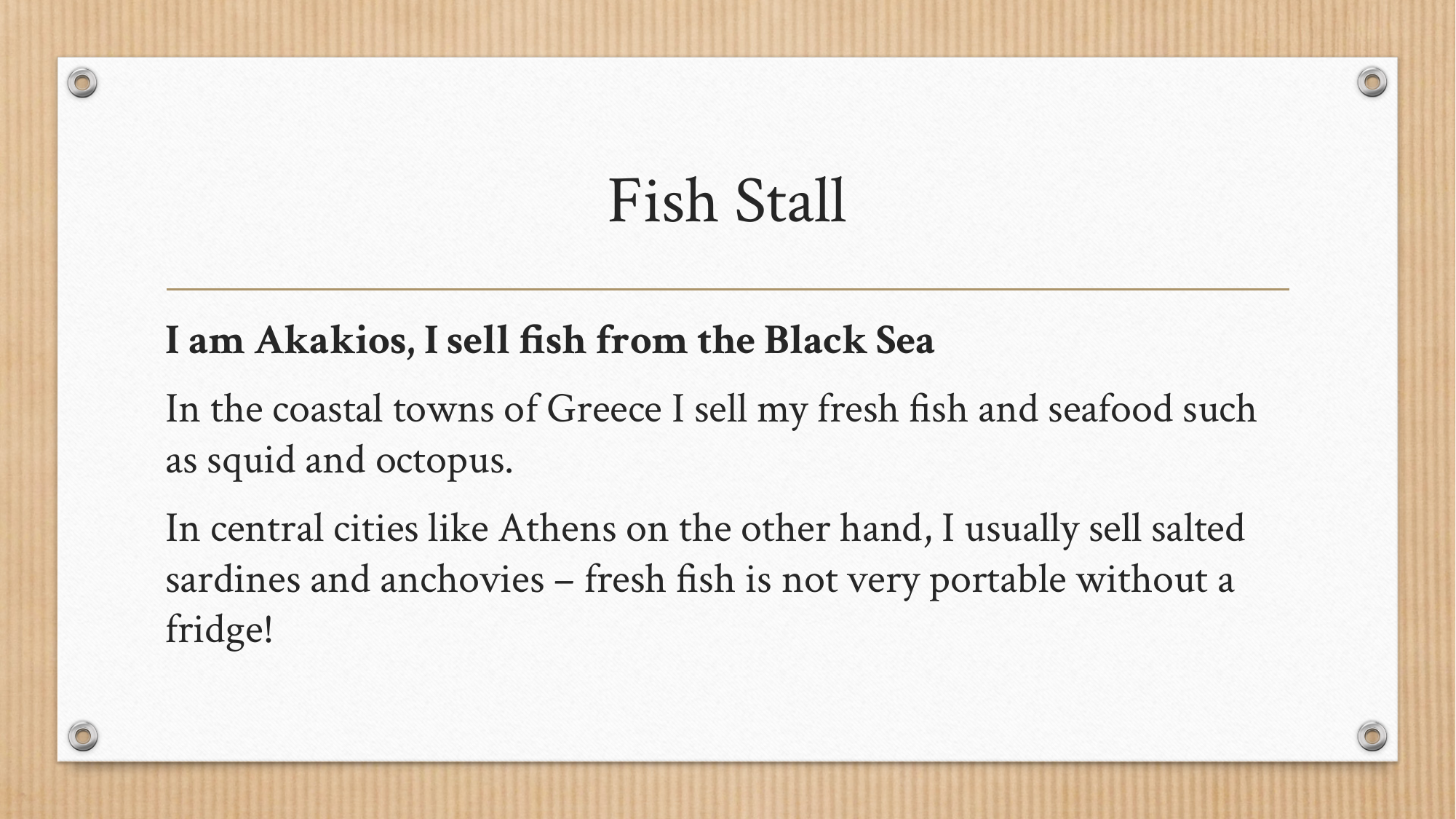

# Fish Stall
I am Akakios, I sell fish from the Black Sea
In the coastal towns of Greece I sell my fresh fish and seafood such as squid and octopus.
In central cities like Athens on the other hand, I usually sell salted sardines and anchovies – fresh fish is not very portable without a fridge!